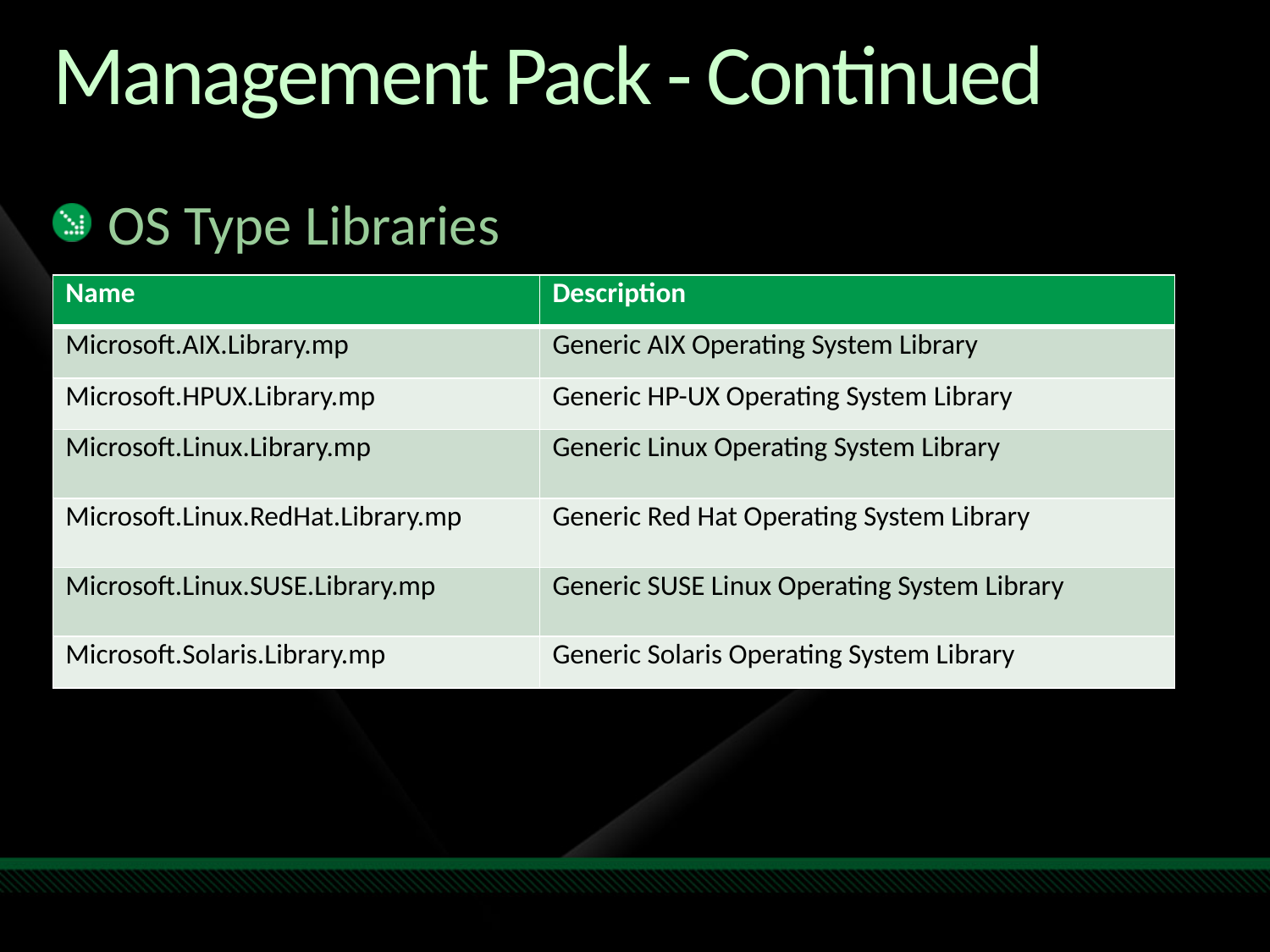

# Management Pack - Continued
OS Type Libraries
| Name | Description |
| --- | --- |
| Microsoft.AIX.Library.mp | Generic AIX Operating System Library |
| Microsoft.HPUX.Library.mp | Generic HP-UX Operating System Library |
| Microsoft.Linux.Library.mp | Generic Linux Operating System Library |
| Microsoft.Linux.RedHat.Library.mp | Generic Red Hat Operating System Library |
| Microsoft.Linux.SUSE.Library.mp | Generic SUSE Linux Operating System Library |
| Microsoft.Solaris.Library.mp | Generic Solaris Operating System Library |